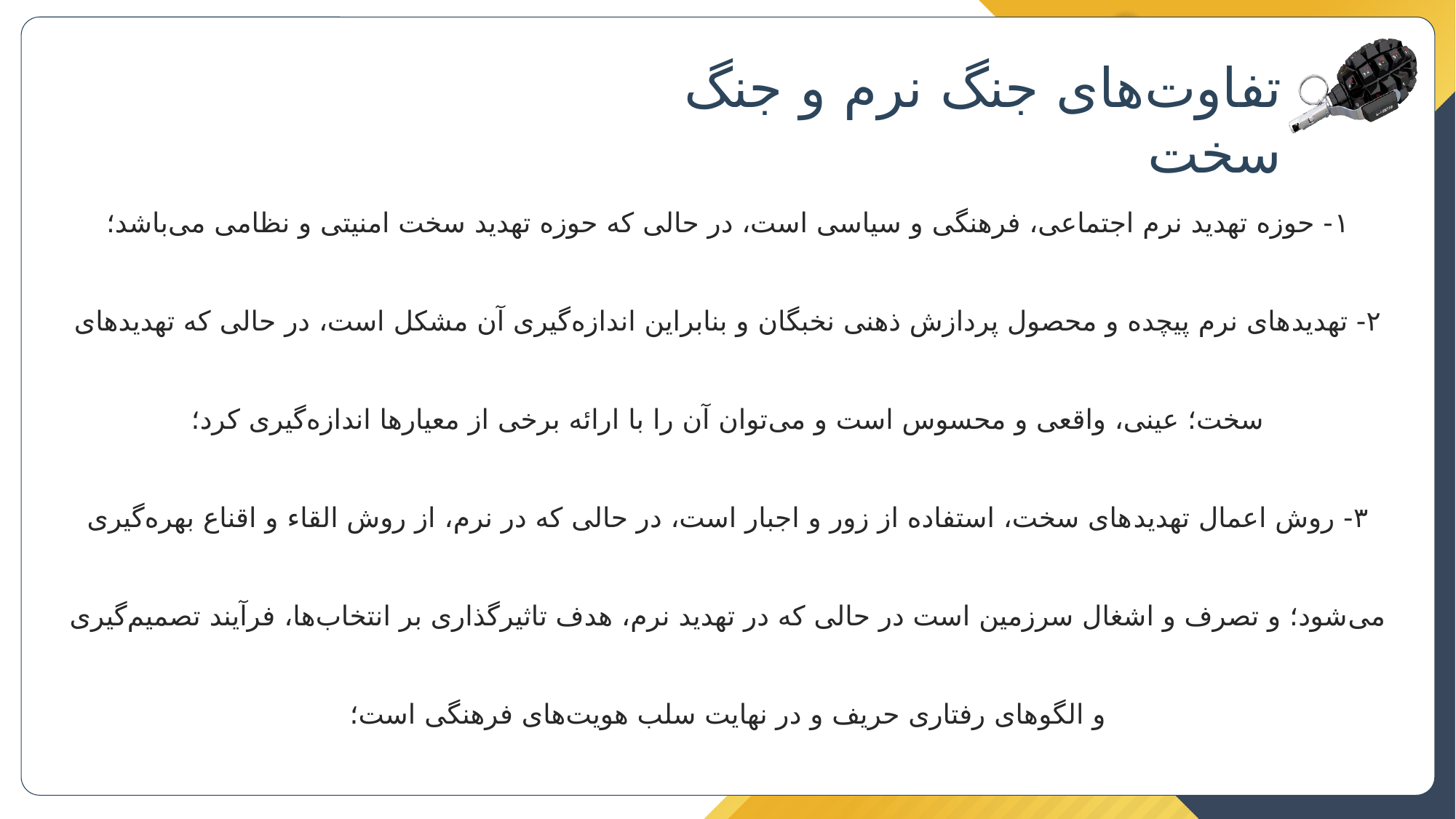

تفاوت‏‌های جنگ نرم و جنگ سخت
۱- حوزه تهدید نرم اجتماعی، فرهنگی و سیاسی است، در حالی که حوزه تهدید سخت امنیتی و نظامی می‌باشد؛
۲- تهدید‌های نرم پیچده و محصول پردازش ذهنی نخبگان و بنابراین اندازه‌گیری آن مشکل است، در حالی که تهدید‌های سخت؛ عینی، واقعی و محسوس است و می‌توان آن را با ارائه برخی از معیار‌ها اندازه‌گیری کرد؛
۳- روش اعمال تهدید‌های سخت، استفاده از زور و اجبار است، در حالی که در نرم، از روش القاء و اقناع بهره‌گیری می‌شود؛ و تصرف و اشغال سرزمین است در حالی که در تهدید نرم، هدف تاثیر‌گذاری بر انتخاب‌ها، فرآیند تصمیم‌گیری و الگو‌های رفتاری حریف و در نهایت سلب هویت‌های فرهنگی است؛